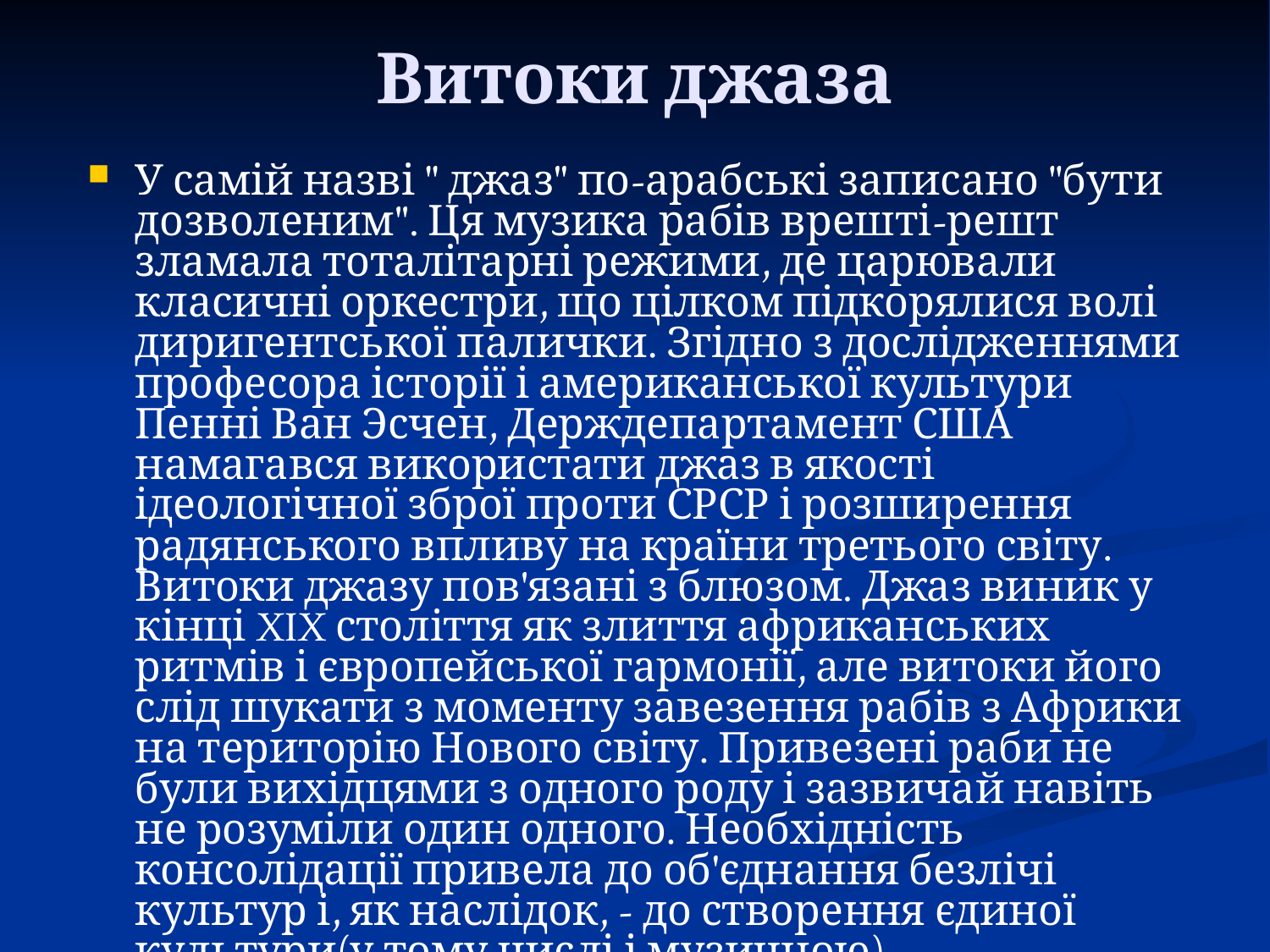

# Витоки джаза
У самій назві " джаз" по-арабські записано "бути дозволеним". Ця музика рабів врешті-решт зламала тоталітарні режими, де царювали класичні оркестри, що цілком підкорялися волі диригентської палички. Згідно з дослідженнями професора історії і американської культури Пенні Ван Эсчен, Держдепартамент США намагався використати джаз в якості ідеологічної зброї проти СРСР і розширення радянського впливу на країни третього світу. Витоки джазу пов'язані з блюзом. Джаз виник у кінці XIX століття як злиття африканських ритмів і європейської гармонії, але витоки його слід шукати з моменту завезення рабів з Африки на територію Нового світу. Привезені раби не були вихідцями з одного роду і зазвичай навіть не розуміли один одного. Необхідність консолідації привела до об'єднання безлічі культур і, як наслідок, - до створення єдиної культури(у тому числі і музичною) афроамериканцев